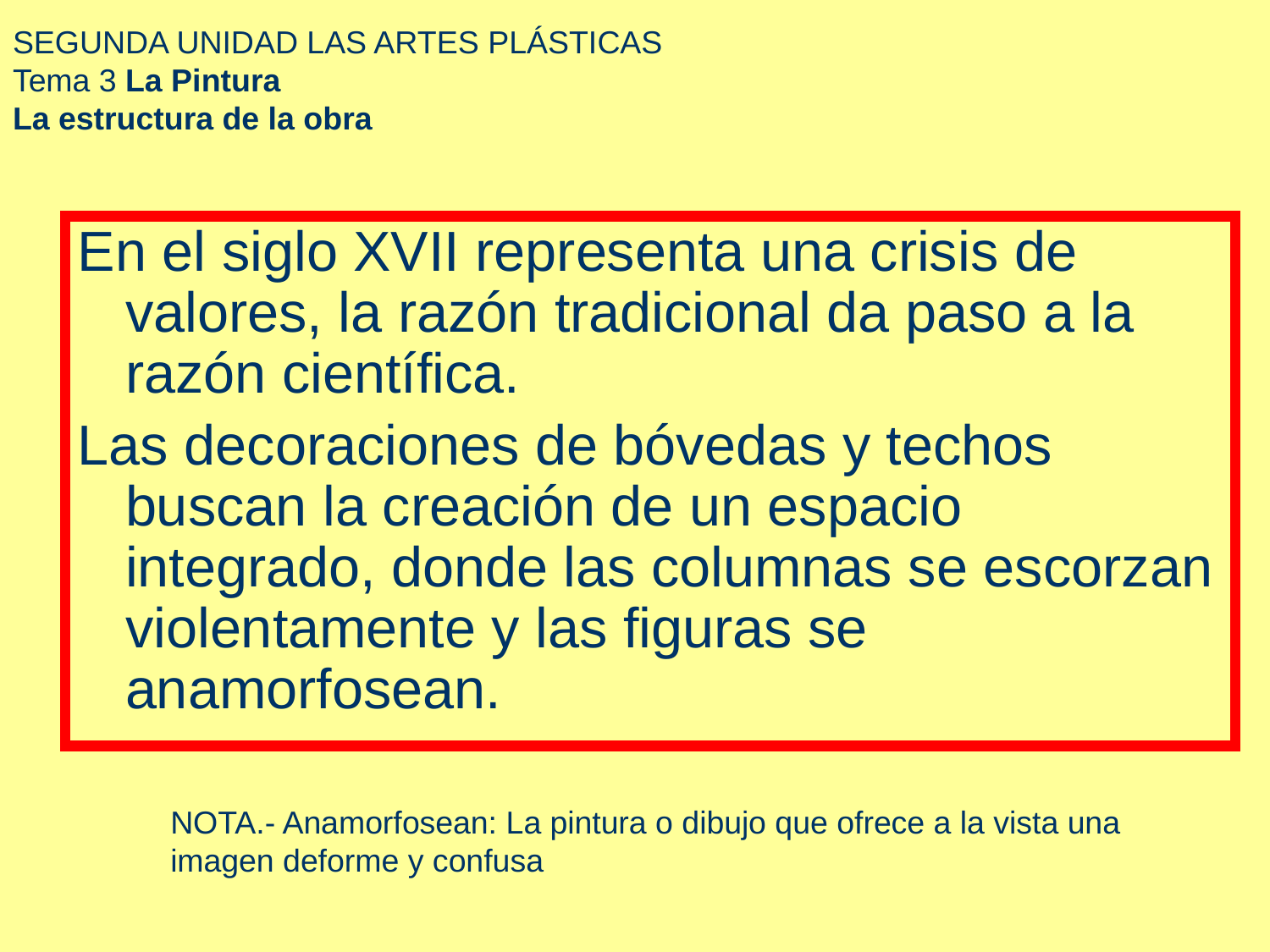

# SEGUNDA UNIDAD LAS ARTES PLÁSTICAS Tema 3 La Pintura La estructura de la obra
En el siglo XVII representa una crisis de valores, la razón tradicional da paso a la razón científica.
Las decoraciones de bóvedas y techos buscan la creación de un espacio integrado, donde las columnas se escorzan violentamente y las figuras se anamorfosean.
NOTA.- Anamorfosean: La pintura o dibujo que ofrece a la vista una
imagen deforme y confusa